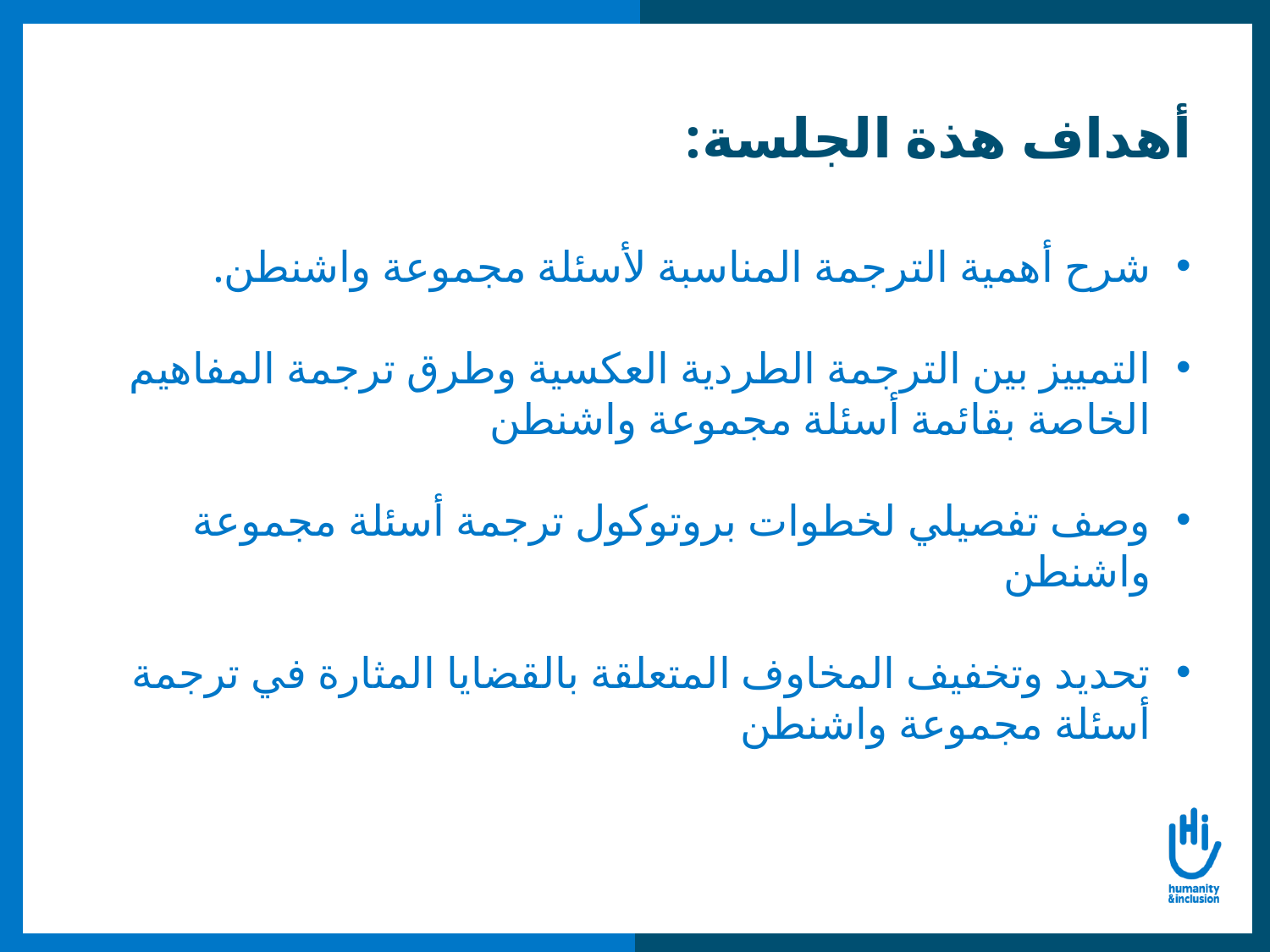

# أهداف هذة الجلسة:
شرح أهمية الترجمة المناسبة لأسئلة مجموعة واشنطن.

التمييز بين الترجمة الطردية العكسية وطرق ترجمة المفاهيم الخاصة بقائمة أسئلة مجموعة واشنطن

وصف تفصيلي لخطوات بروتوكول ترجمة أسئلة مجموعة واشنطن

تحديد وتخفيف المخاوف المتعلقة بالقضايا المثارة في ترجمة أسئلة مجموعة واشنطن